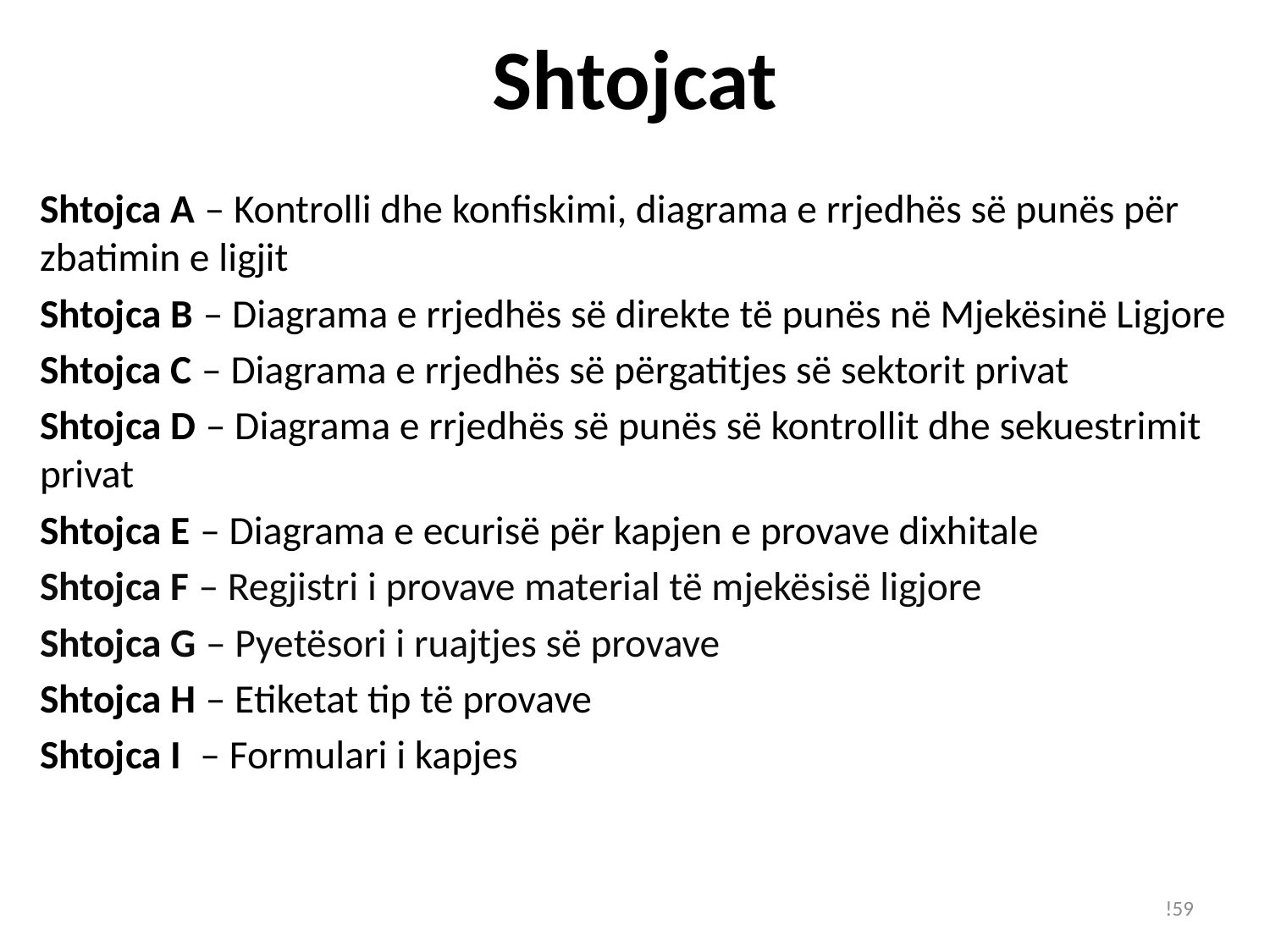

# Shtojcat
Shtojca A – Kontrolli dhe konfiskimi, diagrama e rrjedhës së punës për zbatimin e ligjit
Shtojca B – Diagrama e rrjedhës së direkte të punës në Mjekësinë Ligjore
Shtojca C – Diagrama e rrjedhës së përgatitjes së sektorit privat
Shtojca D – Diagrama e rrjedhës së punës së kontrollit dhe sekuestrimit privat
Shtojca E – Diagrama e ecurisë për kapjen e provave dixhitale
Shtojca F – Regjistri i provave material të mjekësisë ligjore
Shtojca G – Pyetësori i ruajtjes së provave
Shtojca H – Etiketat tip të provave
Shtojca I  – Formulari i kapjes

!59